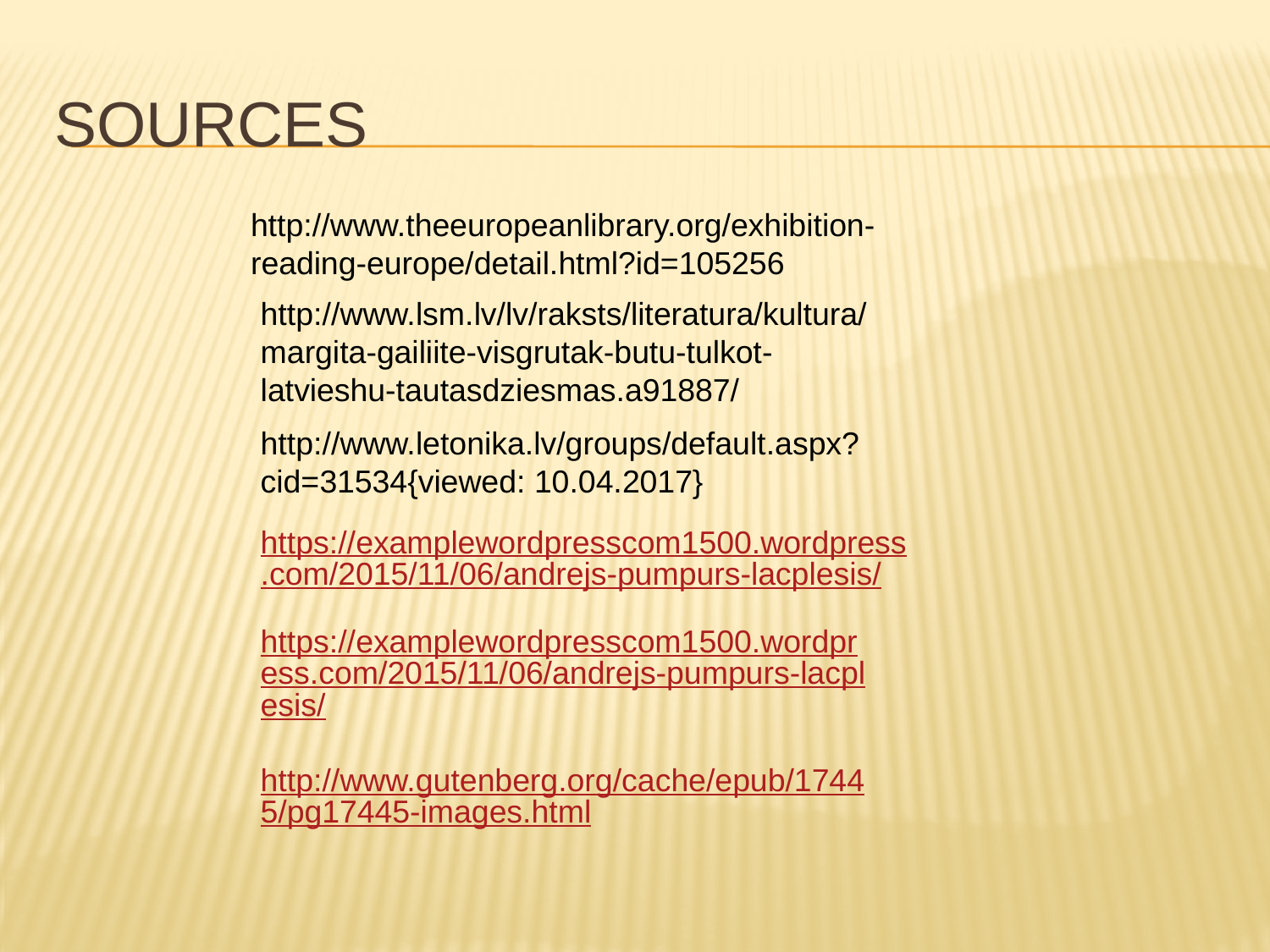

# Sources
http://www.theeuropeanlibrary.org/exhibition-reading-europe/detail.html?id=105256
http://www.lsm.lv/lv/raksts/literatura/kultura/margita-gailiite-visgrutak-butu-tulkot-latvieshu-tautasdziesmas.a91887/
http://www.letonika.lv/groups/default.aspx?cid=31534{viewed: 10.04.2017}
https://examplewordpresscom1500.wordpress.com/2015/11/06/andrejs-pumpurs-lacplesis/
https://examplewordpresscom1500.wordpress.com/2015/11/06/andrejs-pumpurs-lacplesis/
http://www.gutenberg.org/cache/epub/17445/pg17445-images.html